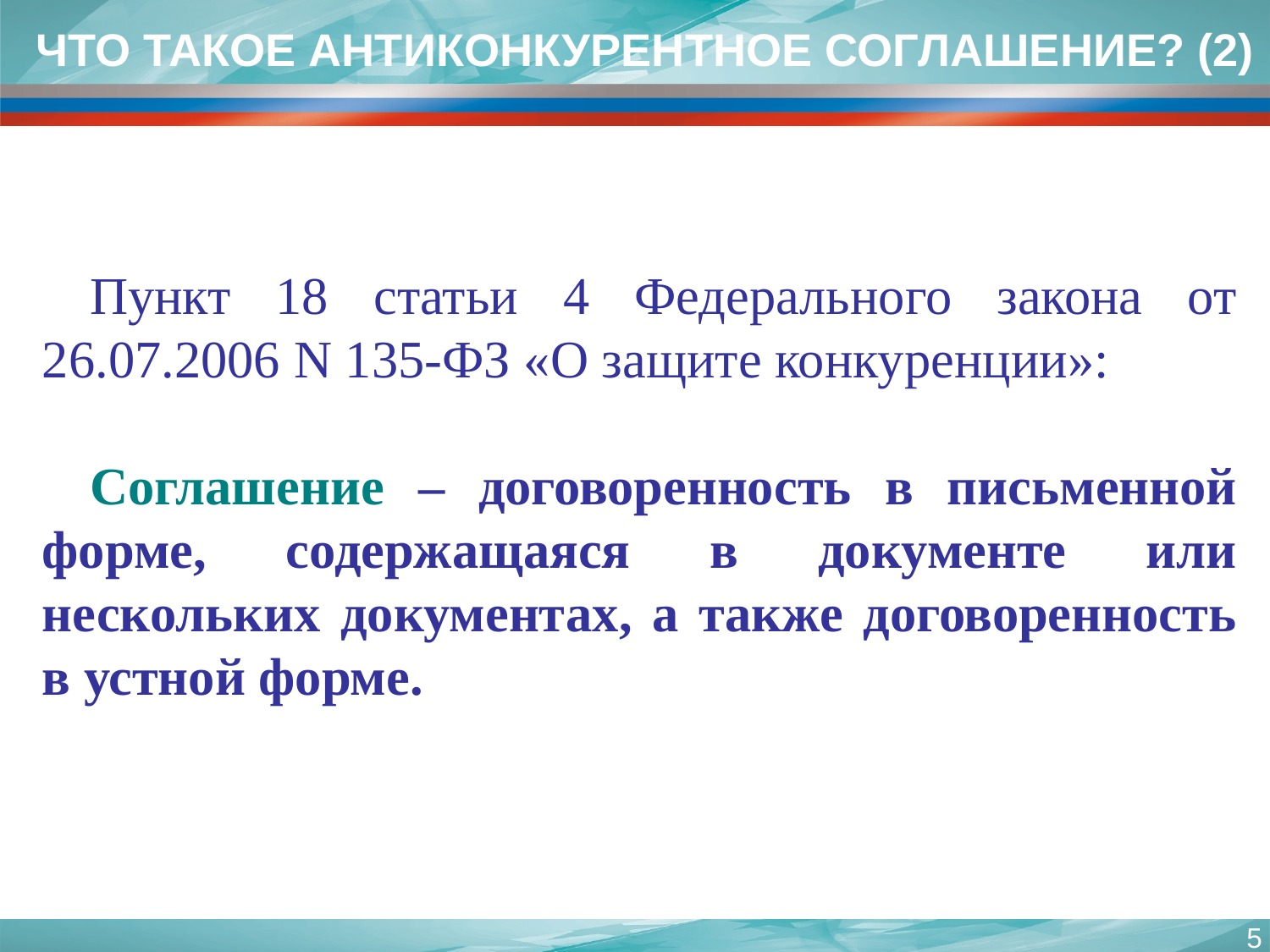

ЧТО ТАКОЕ АНТИКОНКУРЕНТНОЕ СОГЛАШЕНИЕ? (2)
Пункт 18 статьи 4 Федерального закона от 26.07.2006 N 135-ФЗ «О защите конкуренции»:

Соглашение – договоренность в письменной форме, содержащаяся в документе или нескольких документах, а также договоренность в устной форме.
5